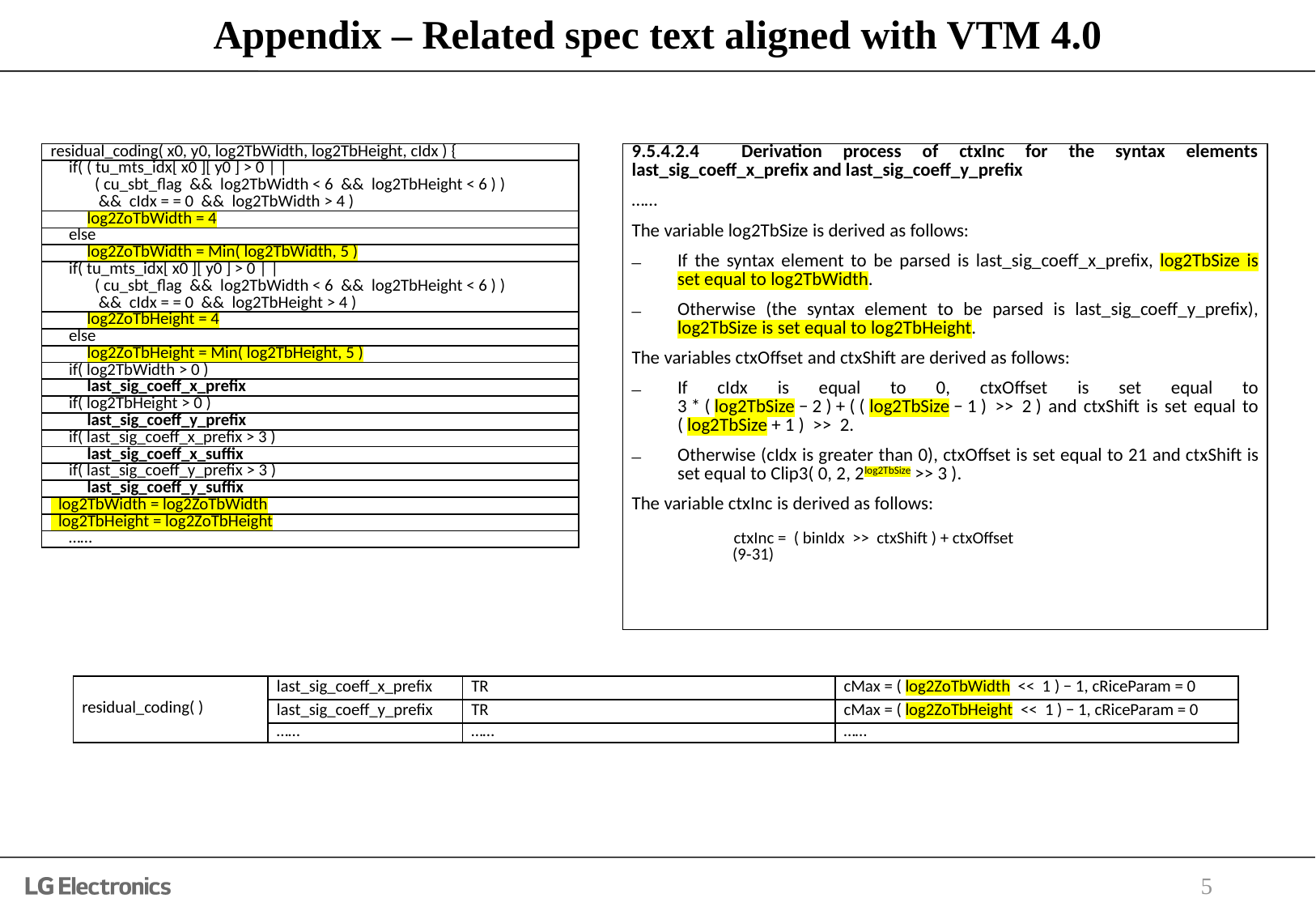

# Appendix – Related spec text aligned with VTM 4.0

| residual\_coding( x0, y0, log2TbWidth, log2TbHeight, cIdx ) { |
| --- |
| if( ( tu\_mts\_idx[ x0 ][ y0 ] > 0 | | ( cu\_sbt\_flag  &&  log2TbWidth < 6  &&  log2TbHeight < 6 ) ) && cIdx = = 0 && log2TbWidth > 4 ) |
| log2ZoTbWidth = 4 |
| else |
| log2ZoTbWidth = Min( log2TbWidth, 5 ) |
| if( tu\_mts\_idx[ x0 ][ y0 ] > 0 | | ( cu\_sbt\_flag  &&  log2TbWidth < 6  &&  log2TbHeight < 6 ) ) && cIdx = = 0 && log2TbHeight > 4 ) |
| log2ZoTbHeight = 4 |
| else |
| log2ZoTbHeight = Min( log2TbHeight, 5 ) |
| if( log2TbWidth > 0 ) |
| last\_sig\_coeff\_x\_prefix |
| if( log2TbHeight > 0 ) |
| last\_sig\_coeff\_y\_prefix |
| if( last\_sig\_coeff\_x\_prefix > 3 ) |
| last\_sig\_coeff\_x\_suffix |
| if( last\_sig\_coeff\_y\_prefix > 3 ) |
| last\_sig\_coeff\_y\_suffix |
| log2TbWidth = log2ZoTbWidth |
| log2TbHeight = log2ZoTbHeight |
| …… |
| 9.5.4.2.4 Derivation process of ctxInc for the syntax elements last\_sig\_coeff\_x\_prefix and last\_sig\_coeff\_y\_prefix …… The variable log2TbSize is derived as follows: If the syntax element to be parsed is last\_sig\_coeff\_x\_prefix, log2TbSize is set equal to log2TbWidth. Otherwise (the syntax element to be parsed is last\_sig\_coeff\_y\_prefix), log2TbSize is set equal to log2TbHeight. The variables ctxOffset and ctxShift are derived as follows: If cIdx is equal to 0, ctxOffset is set equal to 3 \* ( log2TbSize − 2 ) + ( ( log2TbSize − 1 )  >>  2 ) and ctxShift is set equal to ( log2TbSize + 1 )  >>  2. Otherwise (cIdx is greater than 0), ctxOffset is set equal to 21 and ctxShift is set equal to Clip3( 0, 2, 2log2TbSize >> 3 ). The variable ctxInc is derived as follows: ctxInc = ( binIdx >> ctxShift ) + ctxOffset (9‑31) |
| --- |
| residual\_coding( ) | last\_sig\_coeff\_x\_prefix | TR | cMax = ( log2ZoTbWidth << 1 ) − 1, cRiceParam = 0 |
| --- | --- | --- | --- |
|  | last\_sig\_coeff\_y\_prefix | TR | cMax = ( log2ZoTbHeight << 1 ) − 1, cRiceParam = 0 |
|  | …… | …… | …… |
5